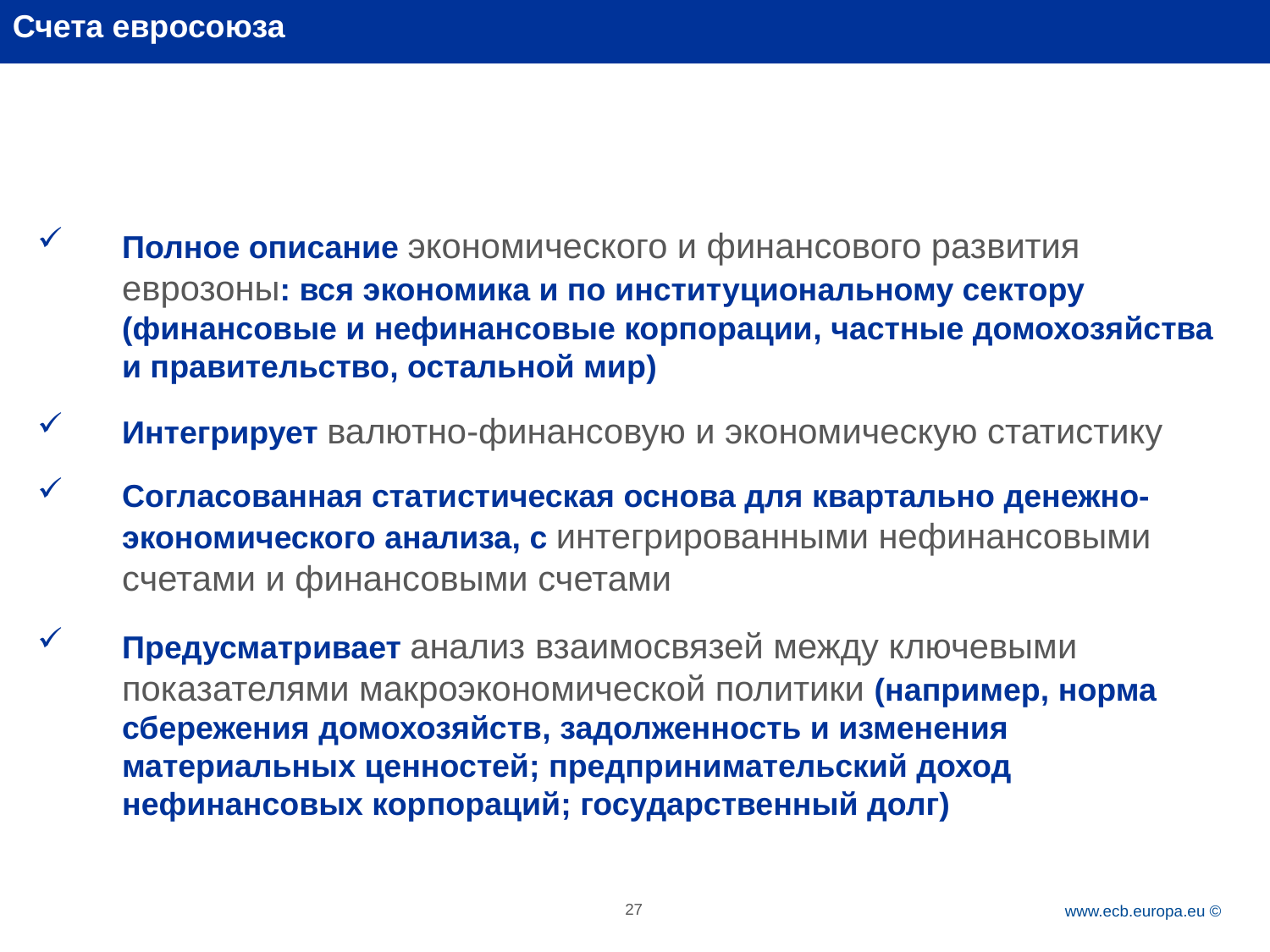

Счета евросоюза

Полное описание экономического и финансового развития еврозоны: вся экономика и по институциональному сектору (финансовые и нефинансовые корпорации, частные домохозяйства и правительство, остальной мир)
Интегрирует валютно-финансовую и экономическую статистику
Согласованная статистическая основа для квартально денежно-экономического анализа, с интегрированными нефинансовыми счетами и финансовыми счетами
Предусматривает анализ взаимосвязей между ключевыми показателями макроэкономической политики (например, норма сбережения домохозяйств, задолженность и изменения материальных ценностей; предпринимательский доход нефинансовых корпораций; государственный долг)

27